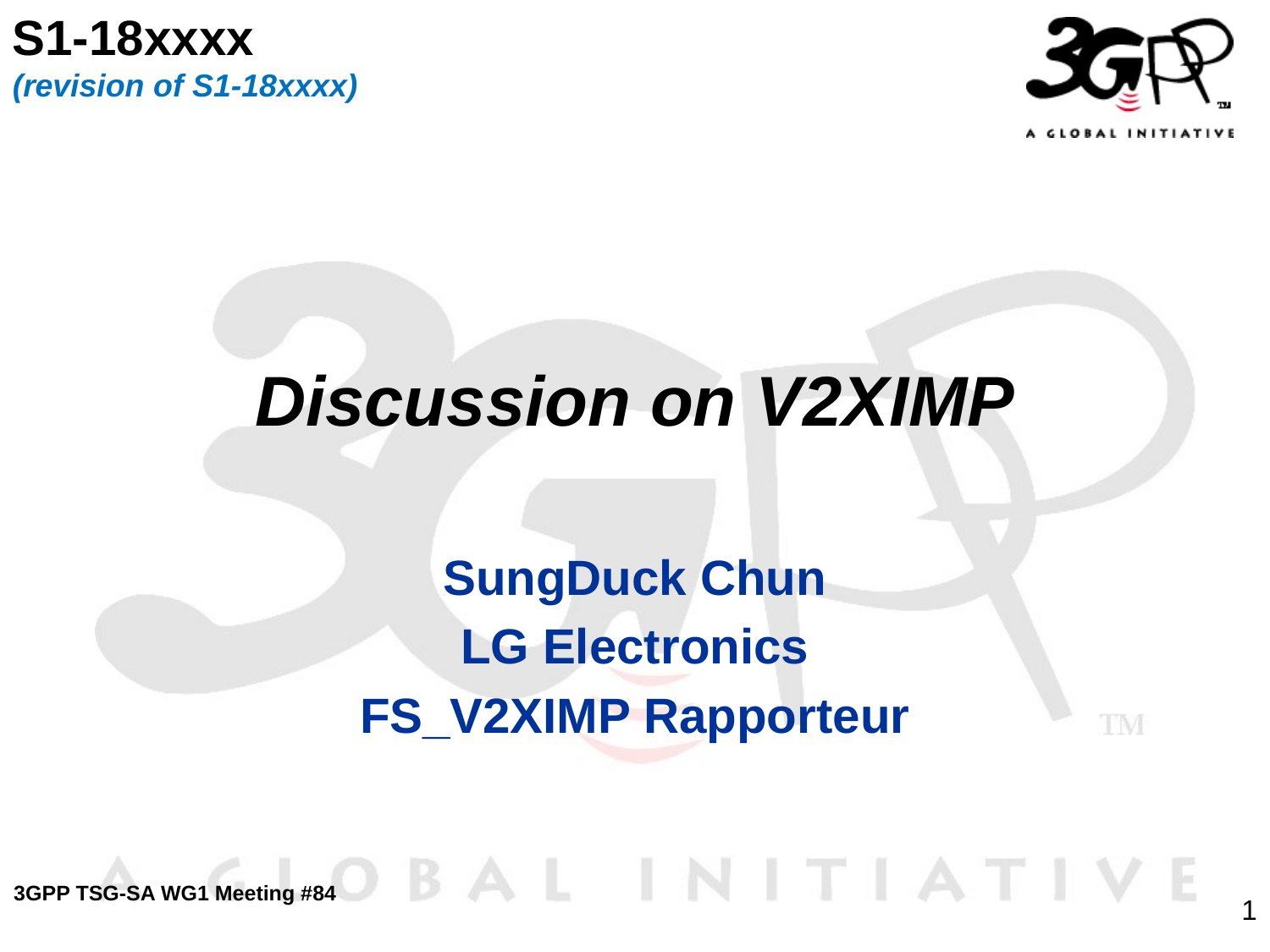

S1-18xxxx
(revision of S1-18xxxx)
# Discussion on V2XIMP
SungDuck Chun
LG Electronics
FS_V2XIMP Rapporteur
3GPP TSG-SA WG1 Meeting #84
1